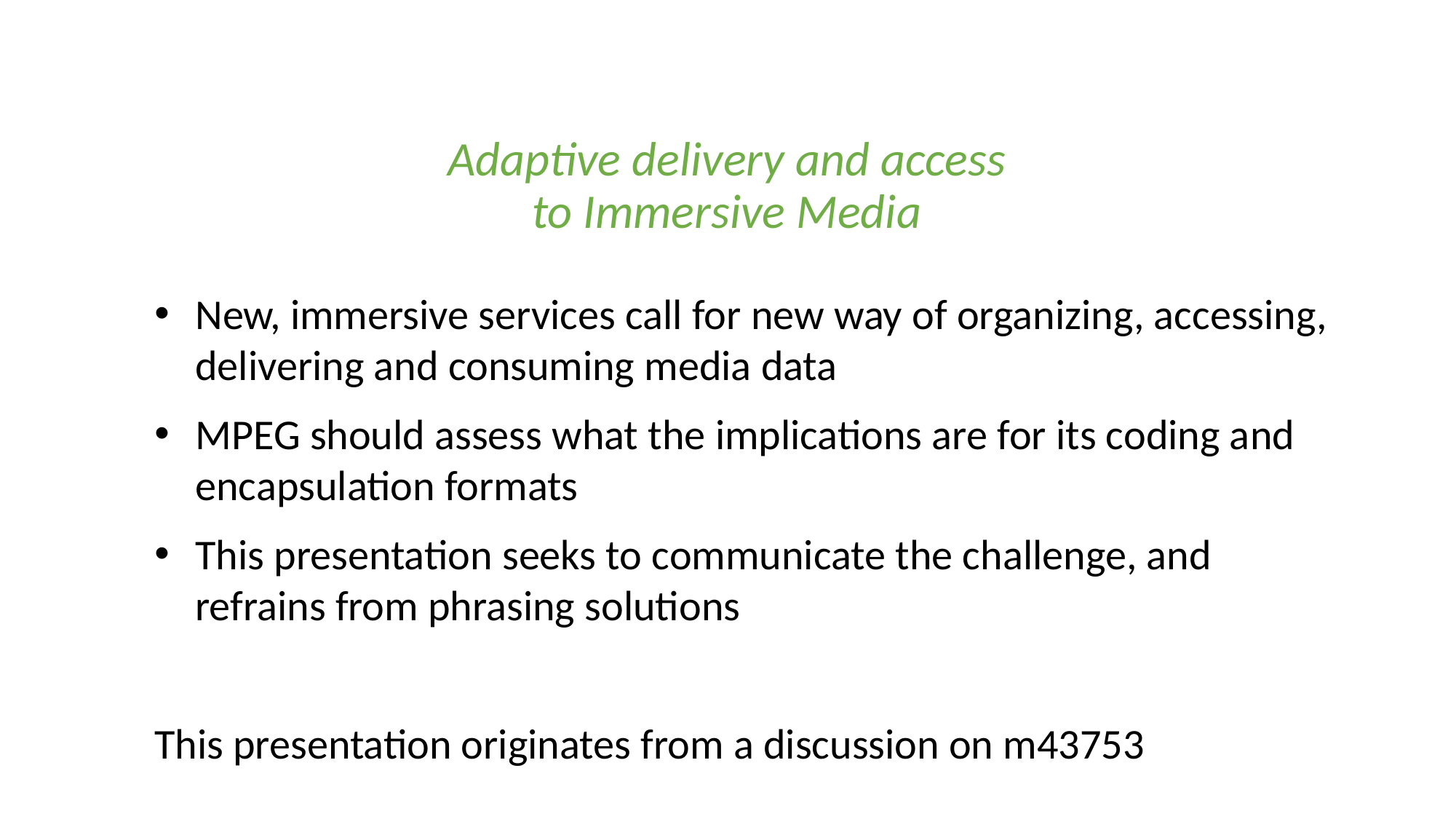

# Adaptive delivery and access to Immersive Media
New, immersive services call for new way of organizing, accessing, delivering and consuming media data
MPEG should assess what the implications are for its coding and encapsulation formats
This presentation seeks to communicate the challenge, and refrains from phrasing solutions

This presentation originates from a discussion on m43753